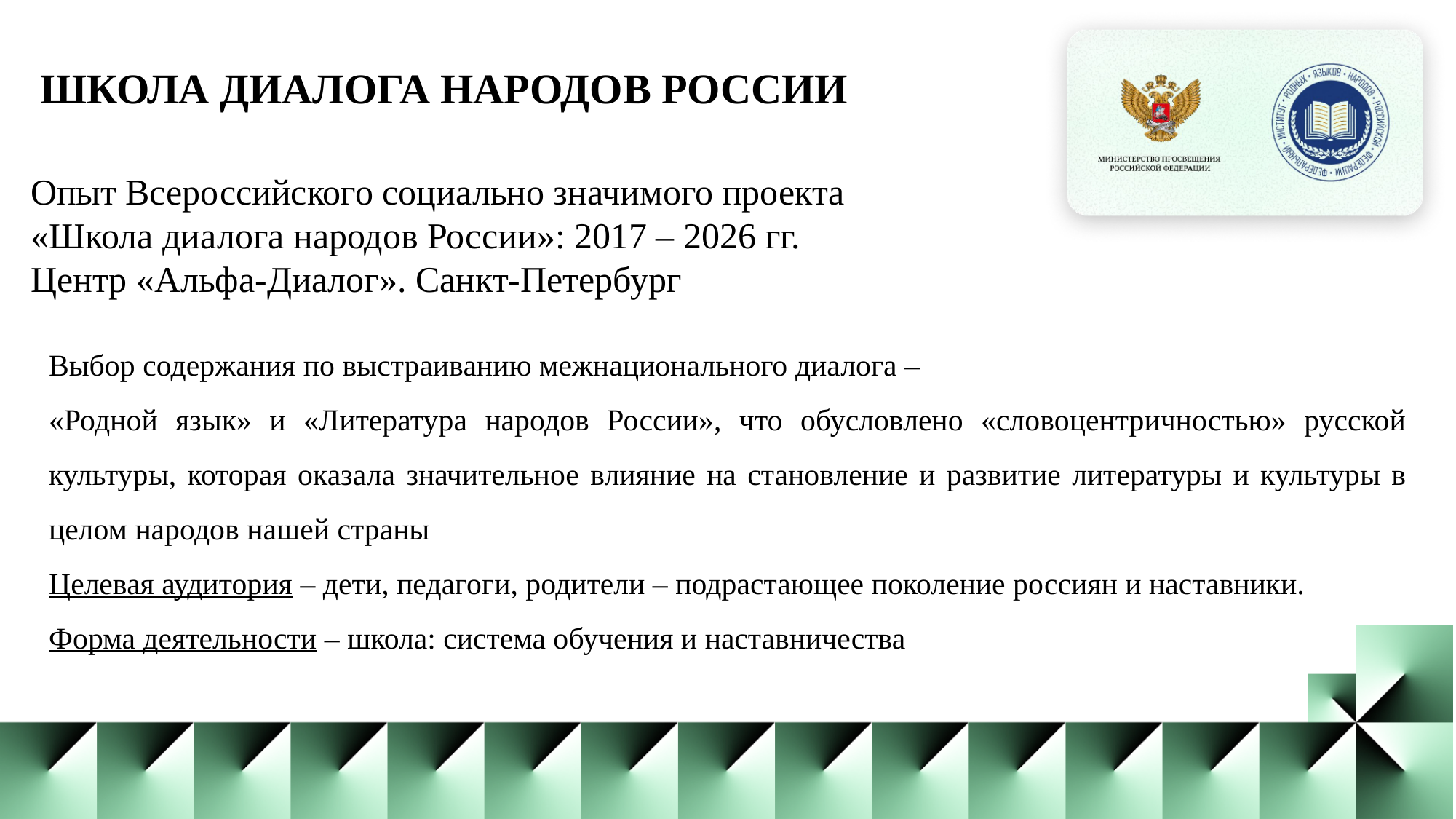

ШКОЛА ДИАЛОГА НАРОДОВ РОССИИ
Опыт Всероссийского социально значимого проекта
«Школа диалога народов России»: 2017 – 2026 гг.
Центр «Альфа-Диалог». Санкт-Петербург
Выбор содержания по выстраиванию межнационального диалога –
«Родной язык» и «Литература народов России», что обусловлено «словоцентричностью» русской культуры, которая оказала значительное влияние на становление и развитие литературы и культуры в целом народов нашей страны
Целевая аудитория – дети, педагоги, родители – подрастающее поколение россиян и наставники.
Форма деятельности – школа: система обучения и наставничества